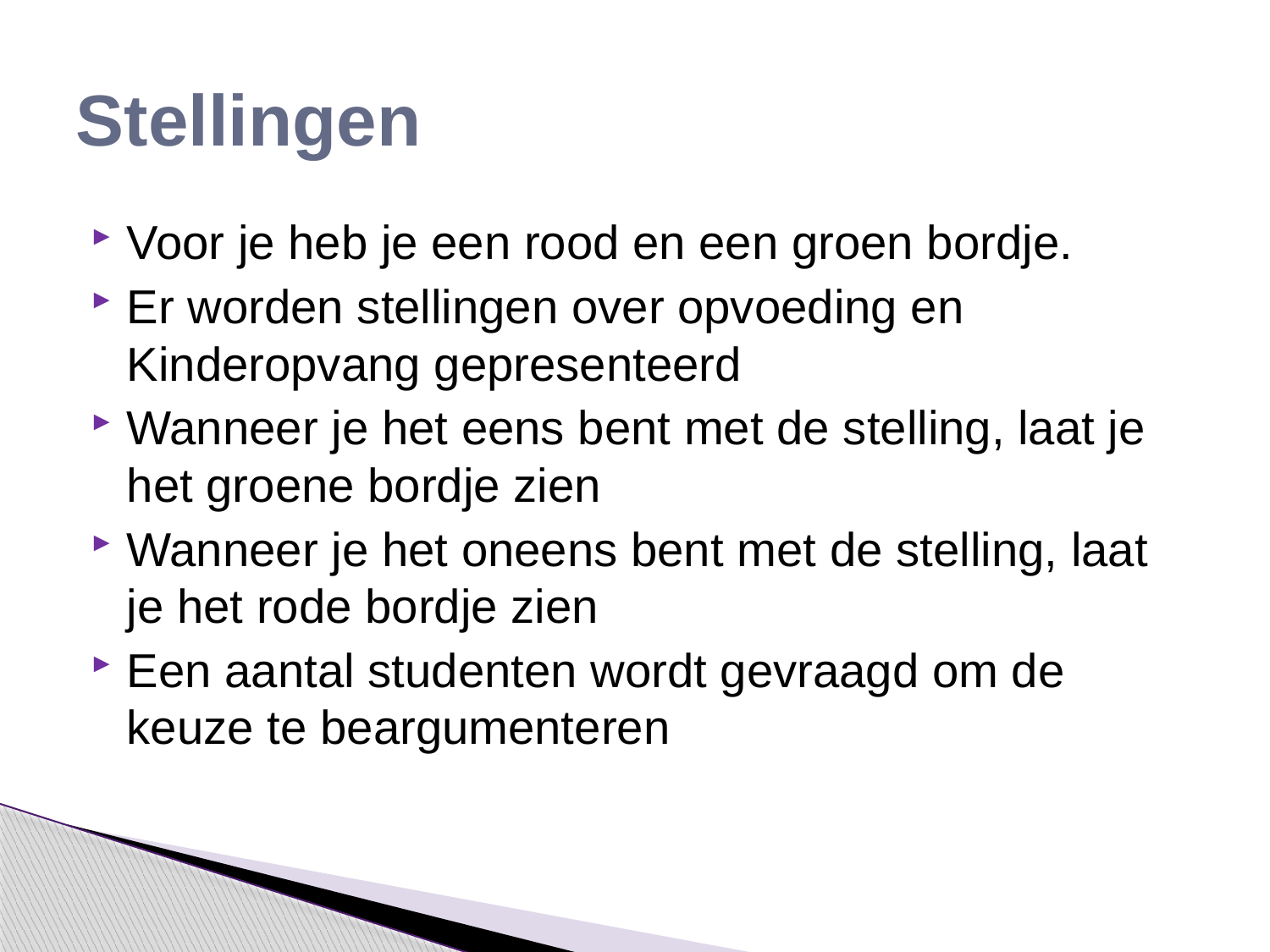

# Stellingen
Voor je heb je een rood en een groen bordje.
Er worden stellingen over opvoeding en Kinderopvang gepresenteerd
Wanneer je het eens bent met de stelling, laat je het groene bordje zien
Wanneer je het oneens bent met de stelling, laat je het rode bordje zien
Een aantal studenten wordt gevraagd om de keuze te beargumenteren